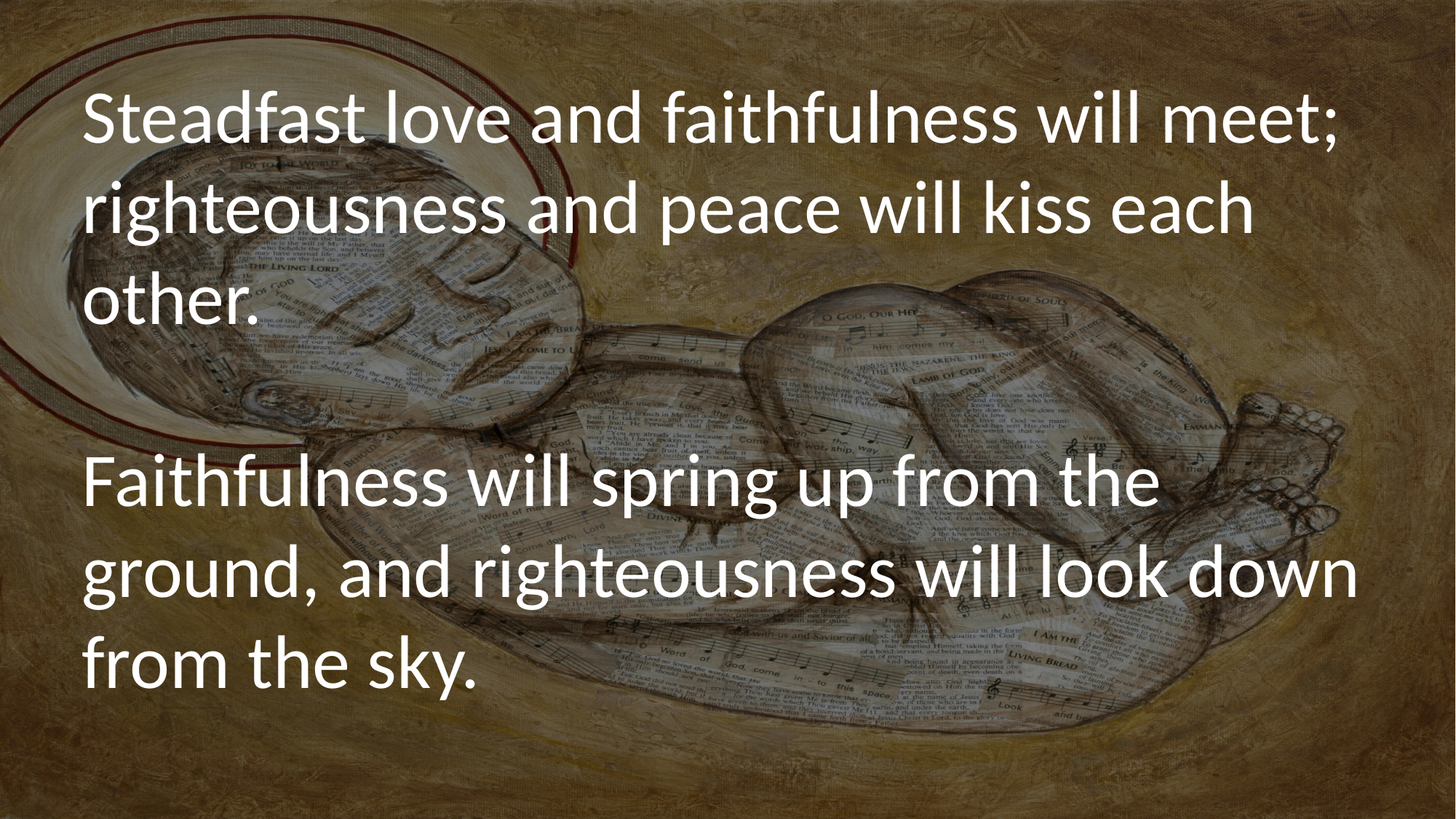

Steadfast love and faithfulness will meet; righteousness and peace will kiss each other.

Faithfulness will spring up from the ground, and righteousness will look down from the sky.